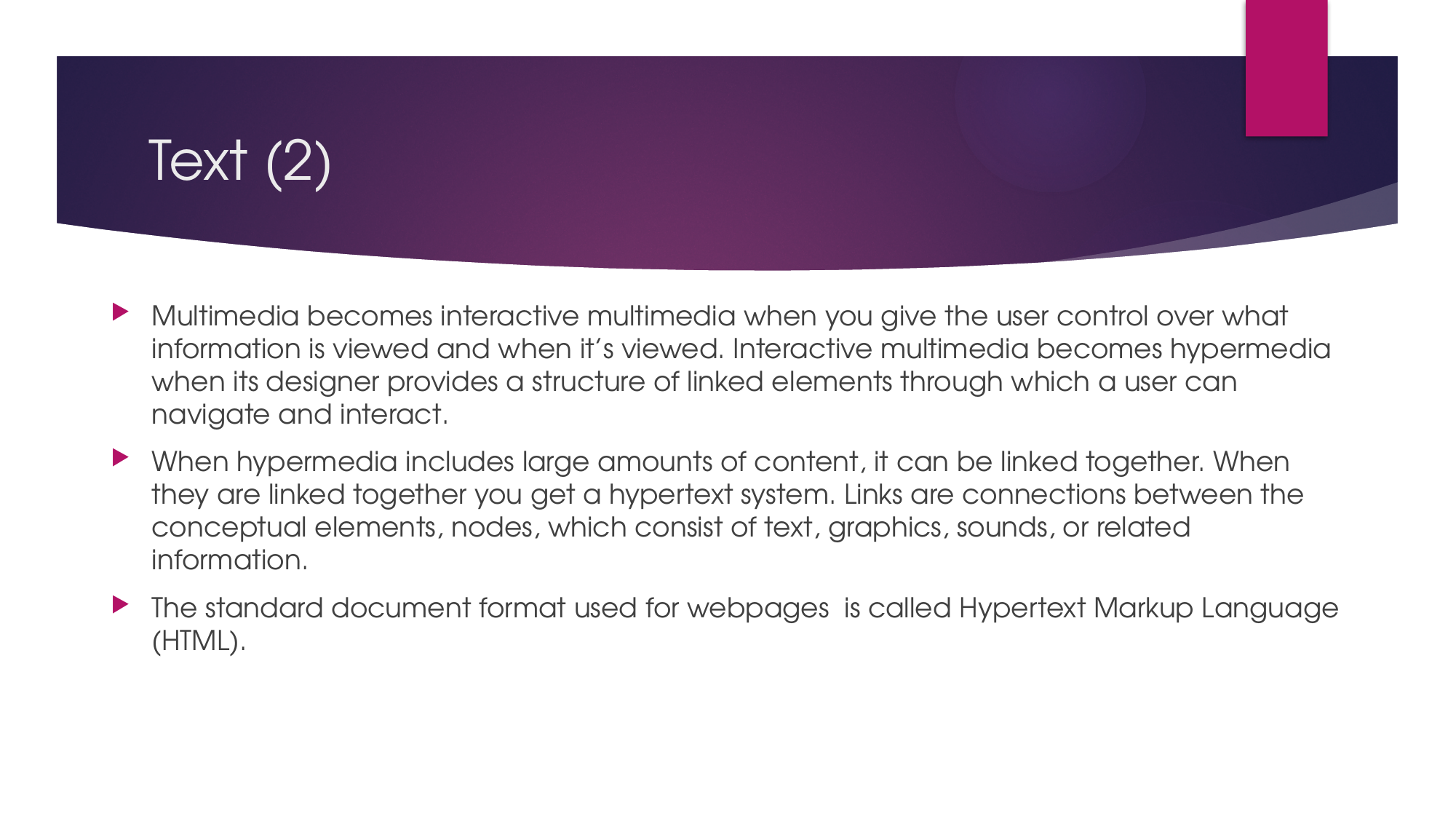

# Text (2)
Multimedia becomes interactive multimedia when you give the user control over what information is viewed and when it’s viewed. Interactive multimedia becomes hypermedia when its designer provides a structure of linked elements through which a user can navigate and interact.
When hypermedia includes large amounts of content, it can be linked together. When they are linked together you get a hypertext system. Links are connections between the conceptual elements, nodes, which consist of text, graphics, sounds, or related information.
The standard document format used for webpages  is called Hypertext Markup Language (HTML).